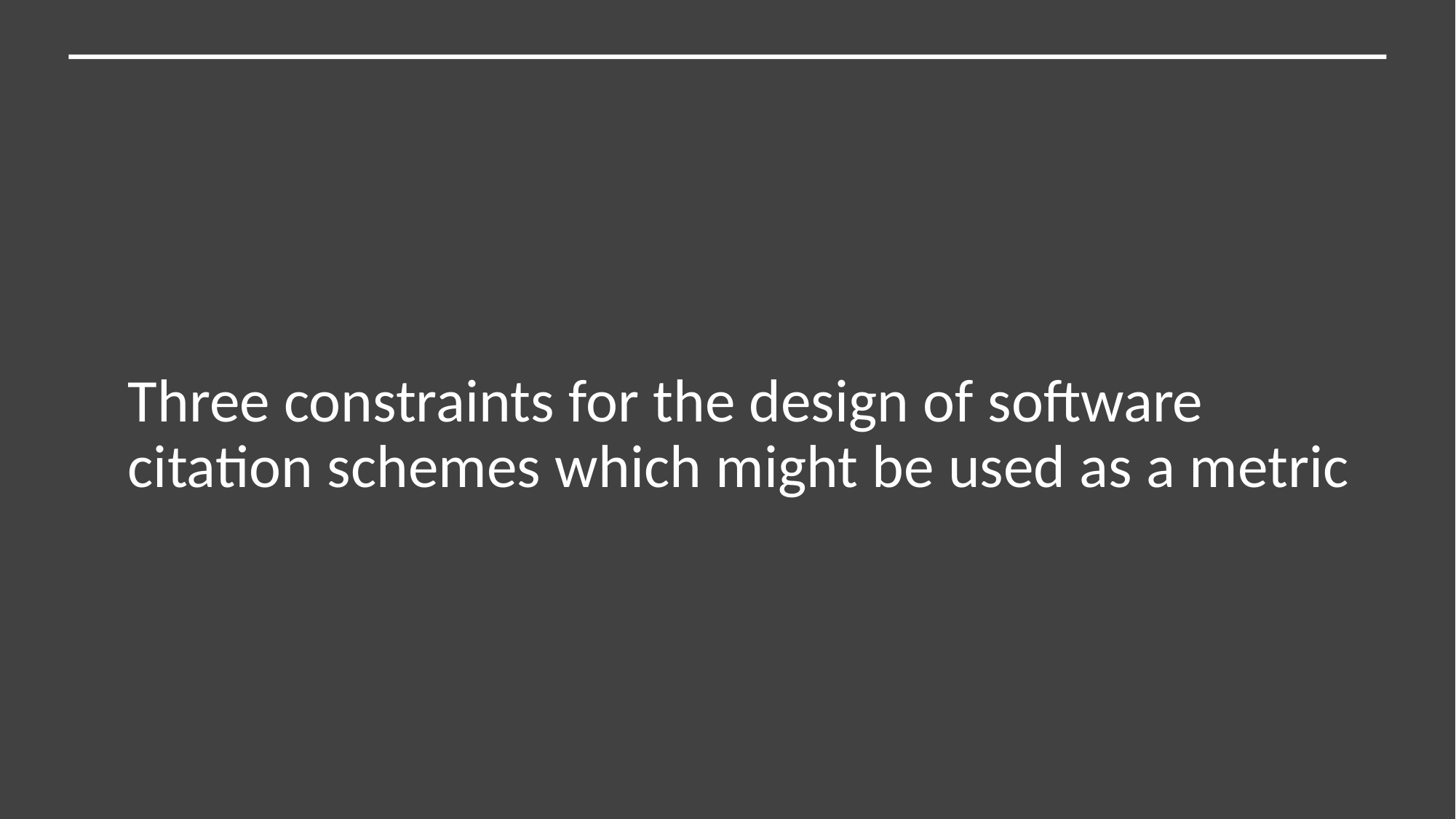

# Three constraints for the design of software citation schemes which might be used as a metric